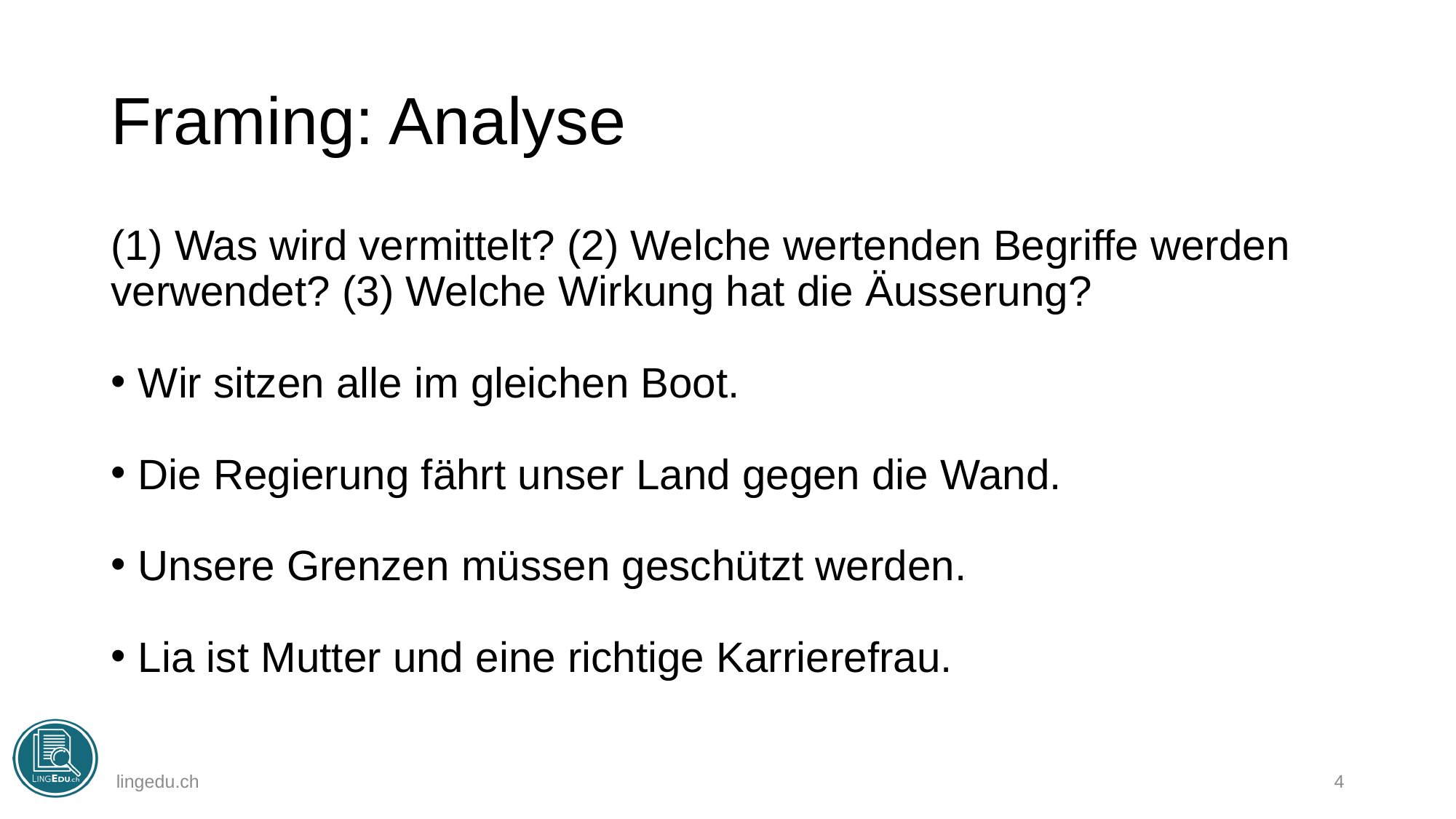

# Framing: Analyse
(1) Was wird vermittelt? (2) Welche wertenden Begriffe werden verwendet? (3) Welche Wirkung hat die Äusserung?
Wir sitzen alle im gleichen Boot.
Die Regierung fährt unser Land gegen die Wand.
Unsere Grenzen müssen geschützt werden.
Lia ist Mutter und eine richtige Karrierefrau.

lingedu.ch
4